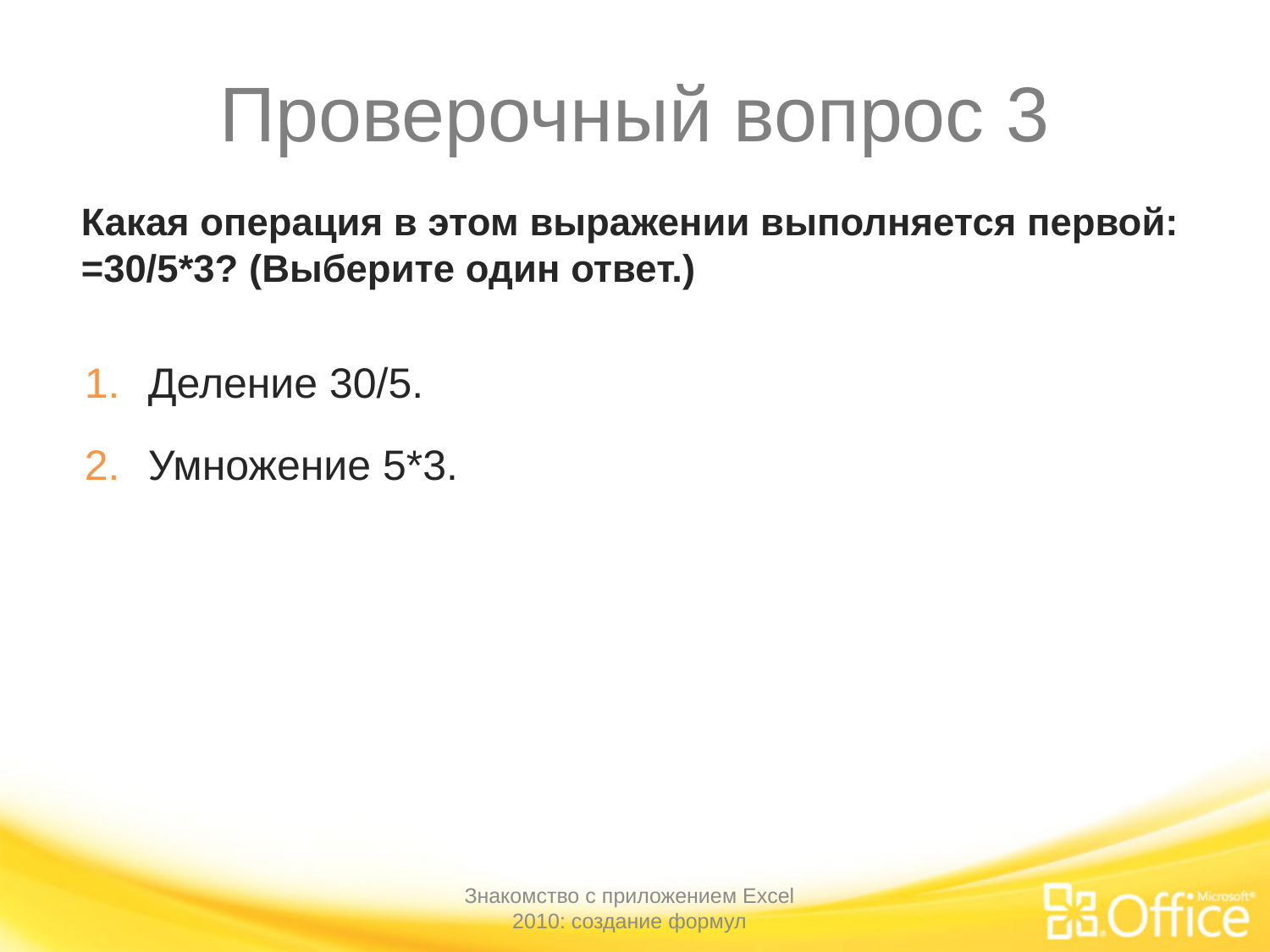

# Проверочный вопрос 3
Какая операция в этом выражении выполняется первой: =30/5*3? (Выберите один ответ.)
Деление 30/5.
Умножение 5*3.
Знакомство с приложением Excel 2010: создание формул